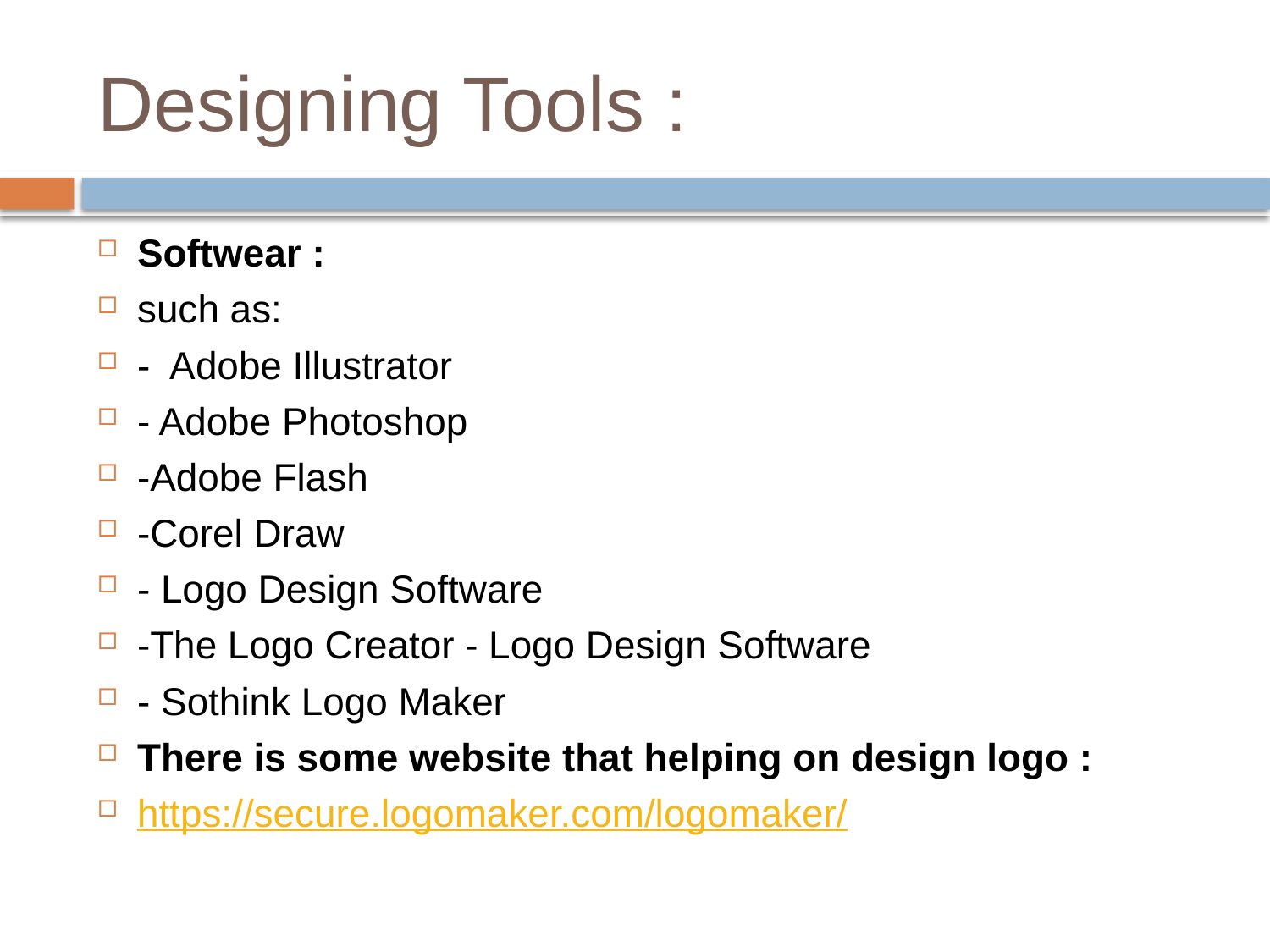

# Designing Tools :
Softwear :
such as:
-  Adobe Illustrator
- Adobe Photoshop
-Adobe Flash
-Corel Draw
- Logo Design Software
-The Logo Creator - Logo Design Software
- Sothink Logo Maker
There is some website that helping on design logo :
https://secure.logomaker.com/logomaker/